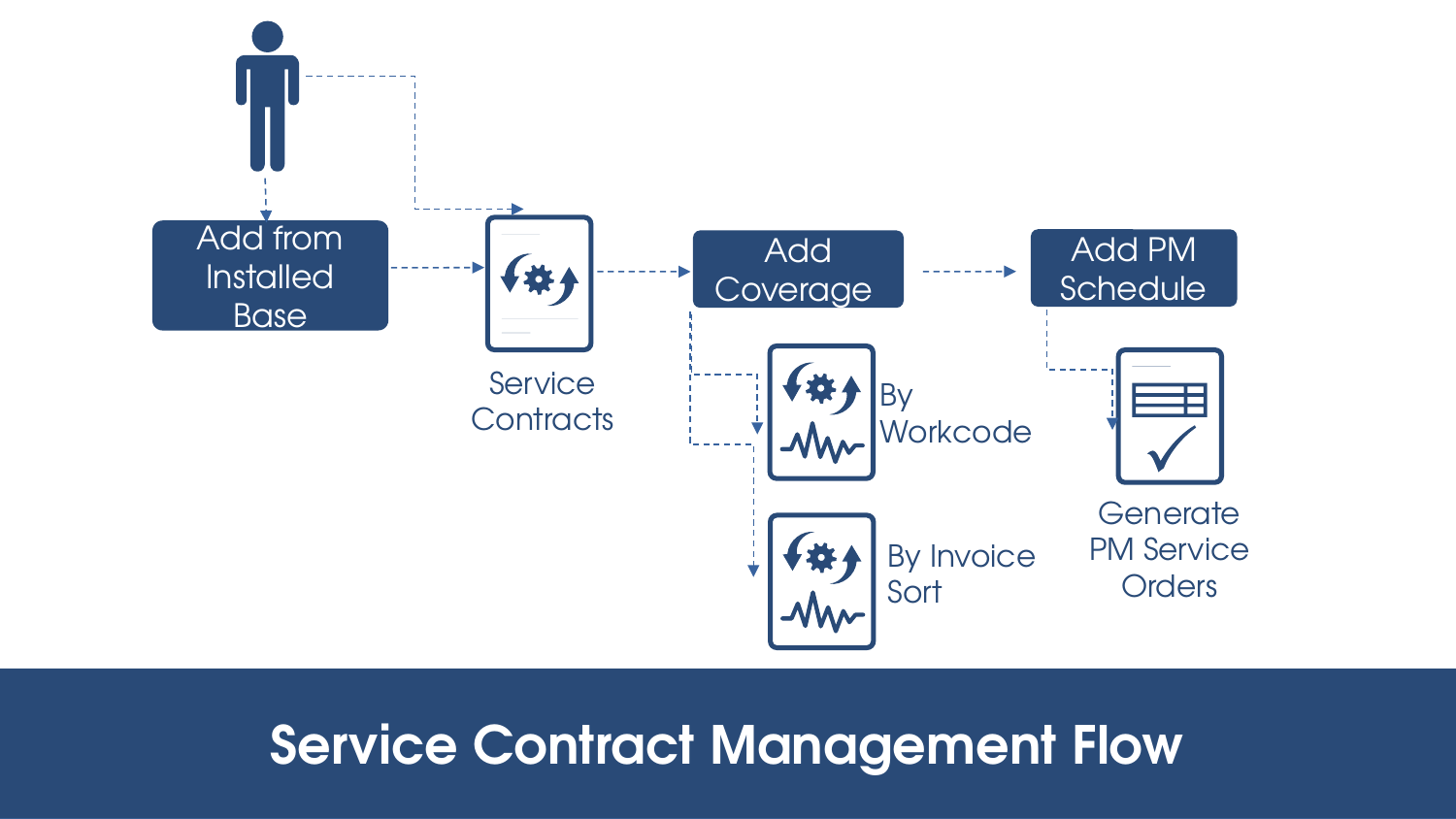

Add from Installed Base
Add PM Schedule
Add Coverage

By Workcode

Service Contracts

Generate PM Service Orders
By Invoice Sort

190
Service Contract Management Flow